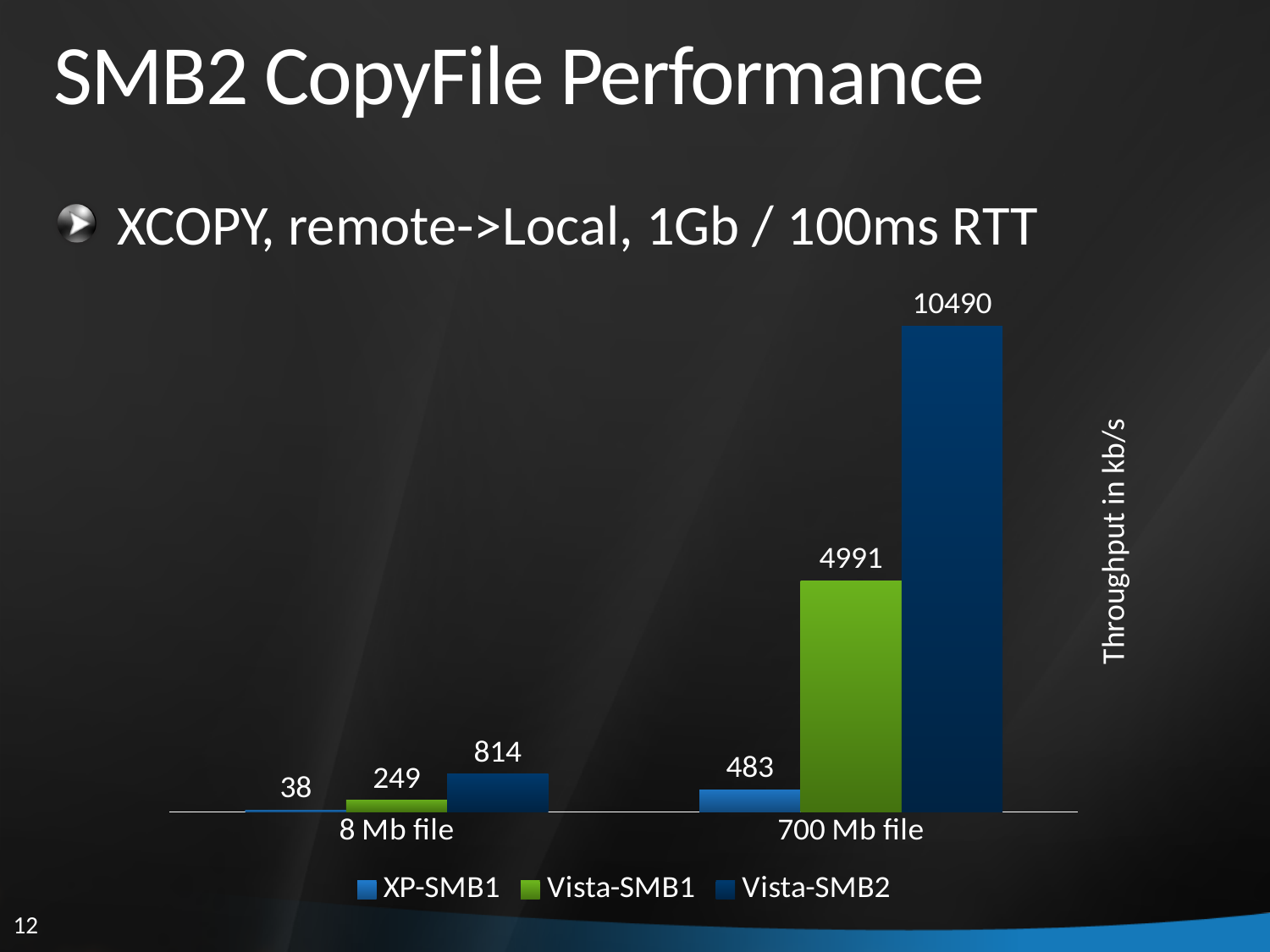

# SMB2 CopyFile Performance
XCOPY, remote->Local, 1Gb / 100ms RTT

### Chart

| Category | XP-SMB1 | Vista-SMB1 | Vista-SMB2 |
|---|---|---|---|
| 8 Mb file | 38.0 | 249.0 | 814.0 |
| 700 Mb file | 483.0 | 4991.0 | 10490.0 |
Throughput in kb/s